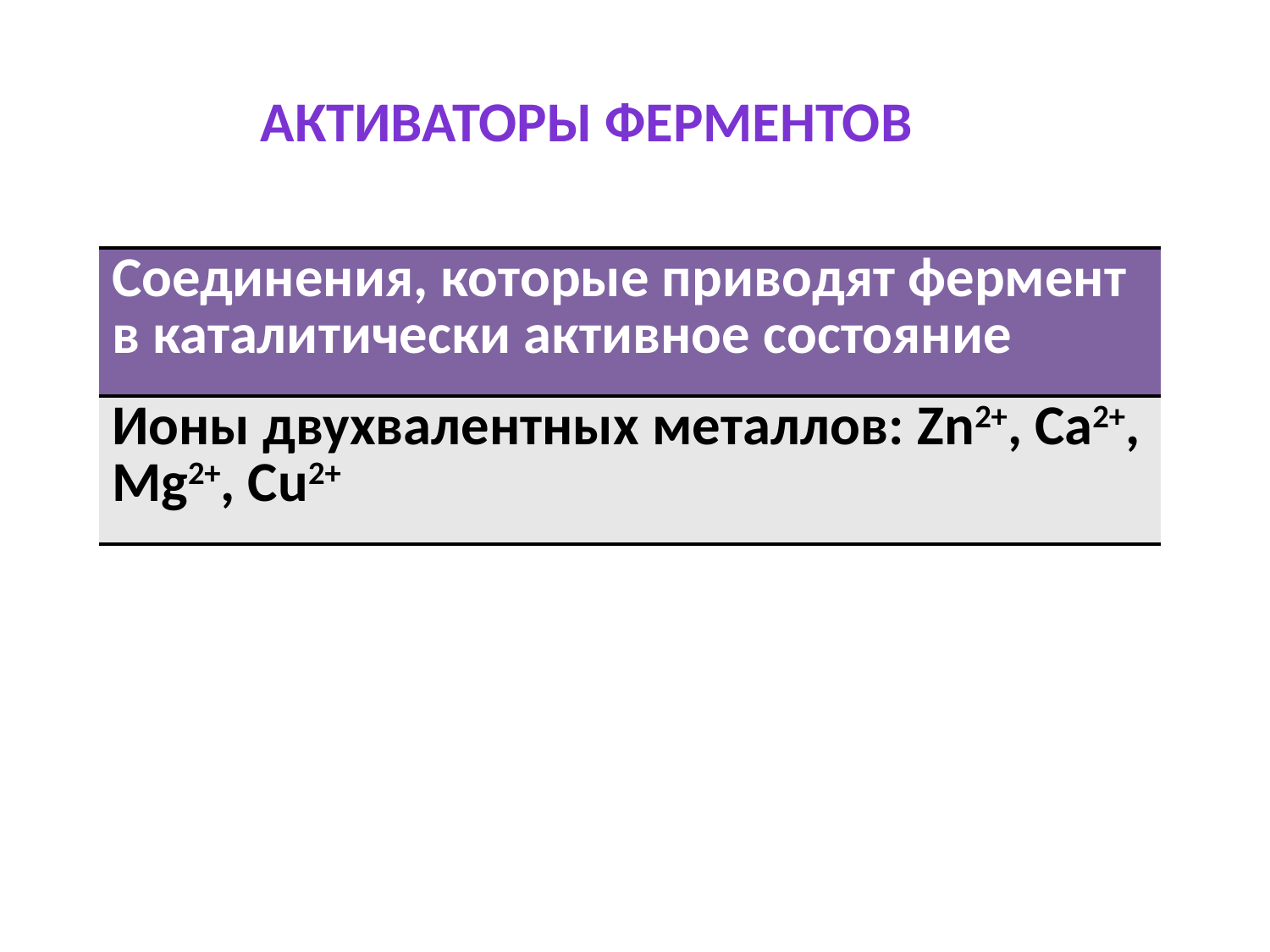

Активаторы ферментов
| Соединения, которые приводят фермент в каталитически активное состояние |
| --- |
| Ионы двухвалентных металлов: Zn2+, Ca2+, Mg2+, Cu2+ |